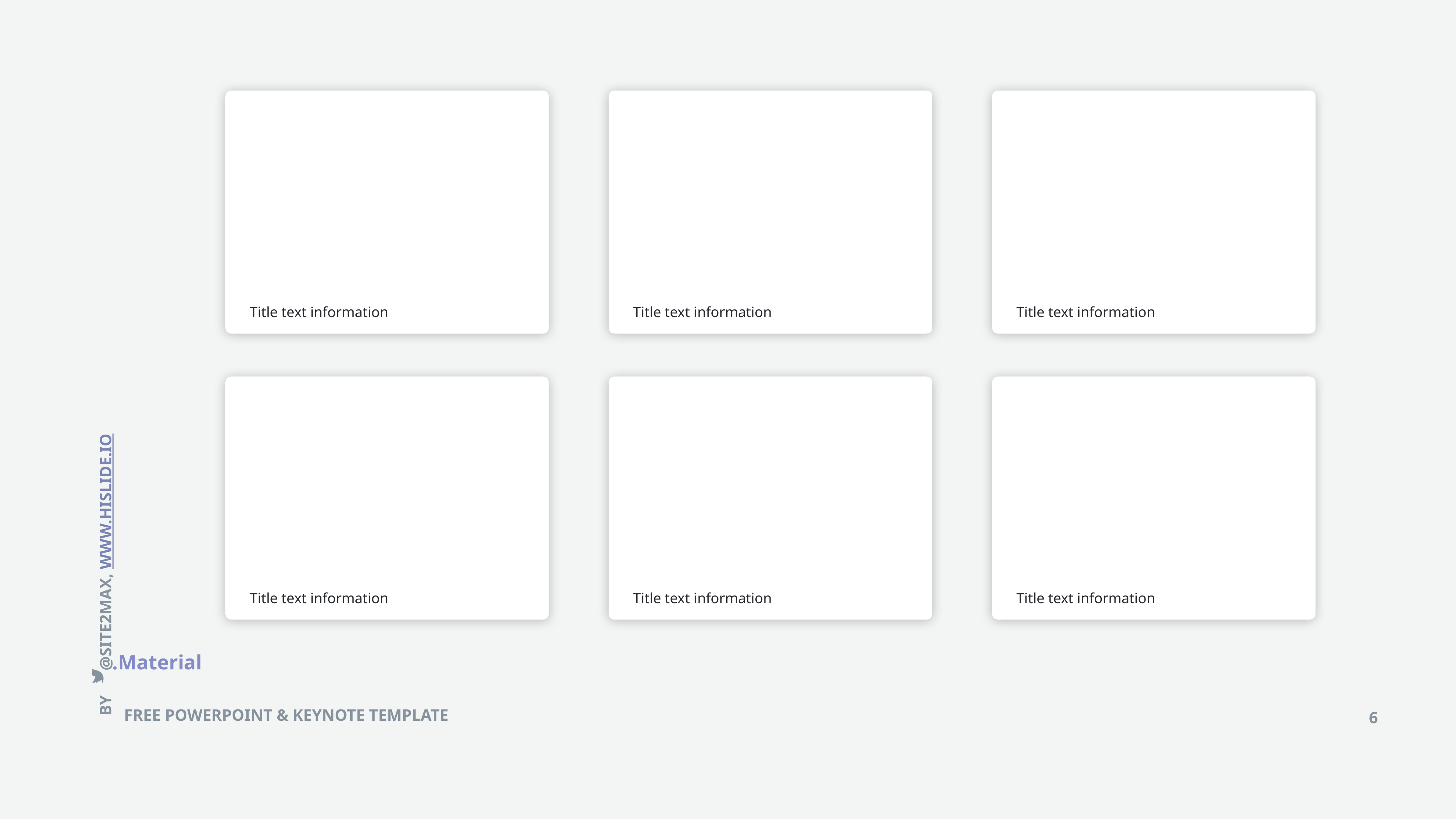

Title text information
Title text information
Title text information

Title text information
Title text information
Title text information
6